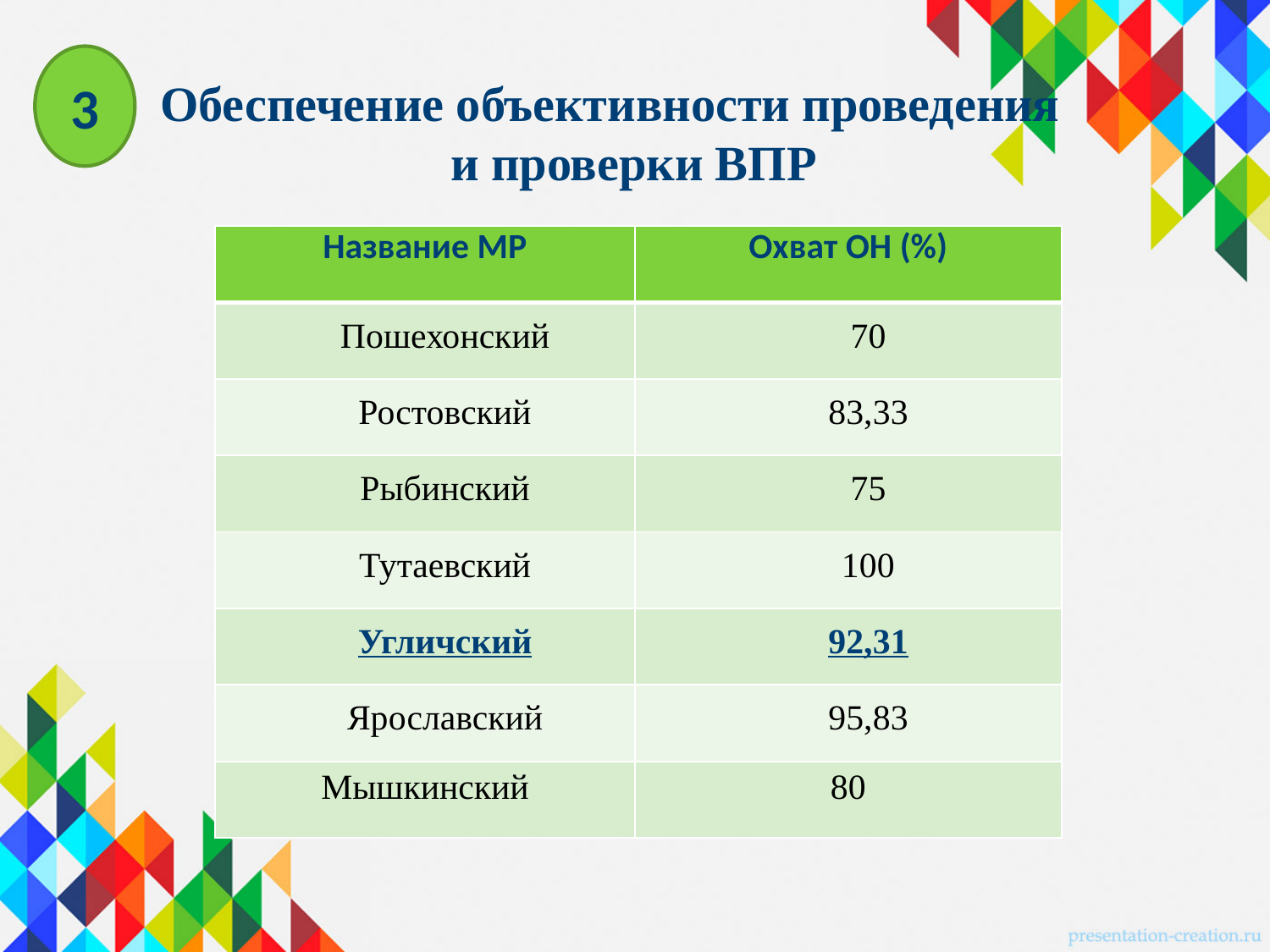

3
Обеспечение объективности проведения и проверки ВПР

| Название МР | Охват ОН (%) |
| --- | --- |
| Пошехонский | 70 |
| Ростовский | 83,33 |
| Рыбинский | 75 |
| Тутаевский | 100 |
| Угличский | 92,31 |
| Ярославский | 95,83 |
| Мышкинский | 80 |